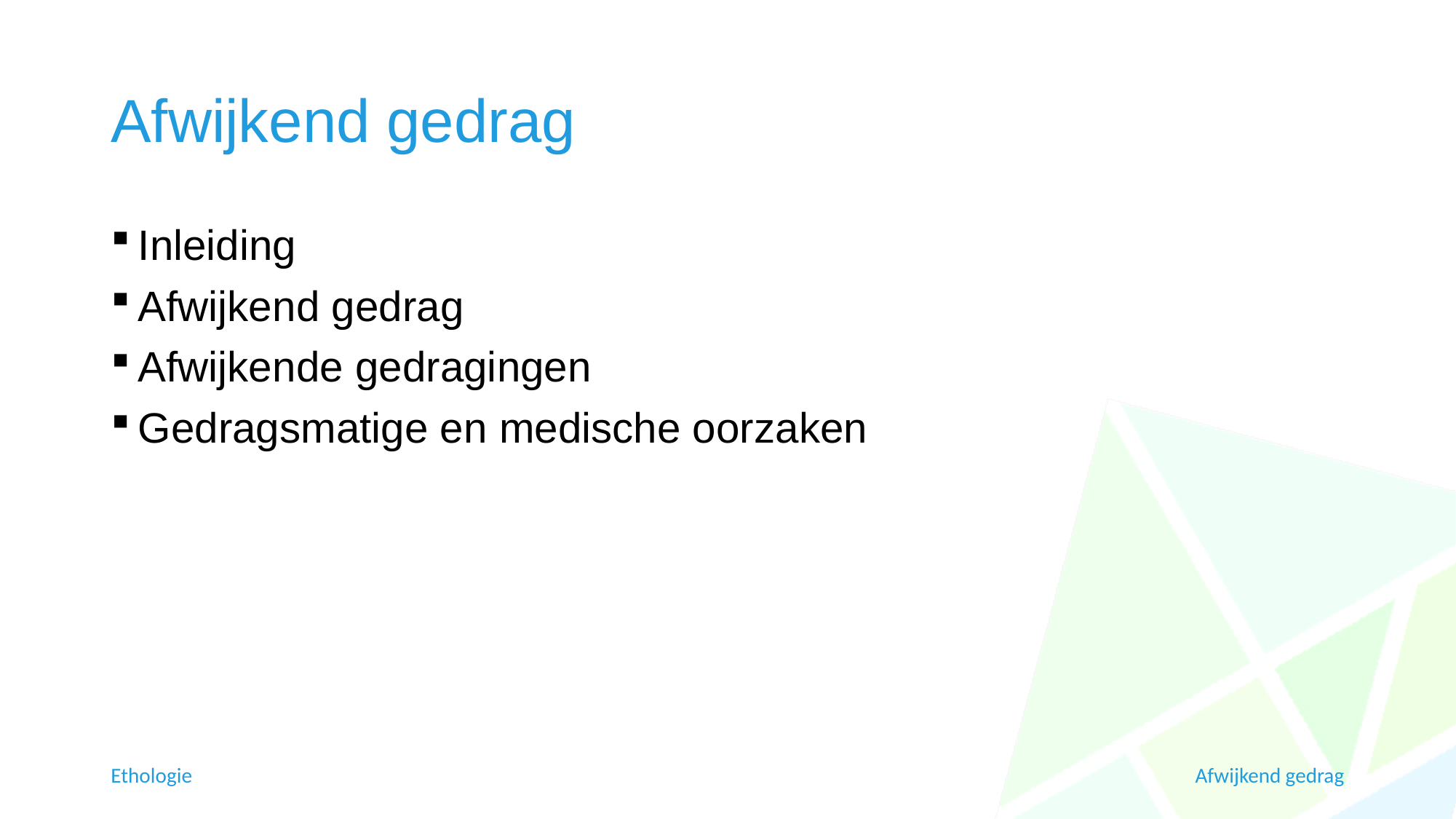

# Afwijkend gedrag
Inleiding
Afwijkend gedrag
Afwijkende gedragingen
Gedragsmatige en medische oorzaken

Ethologie
Afwijkend gedrag